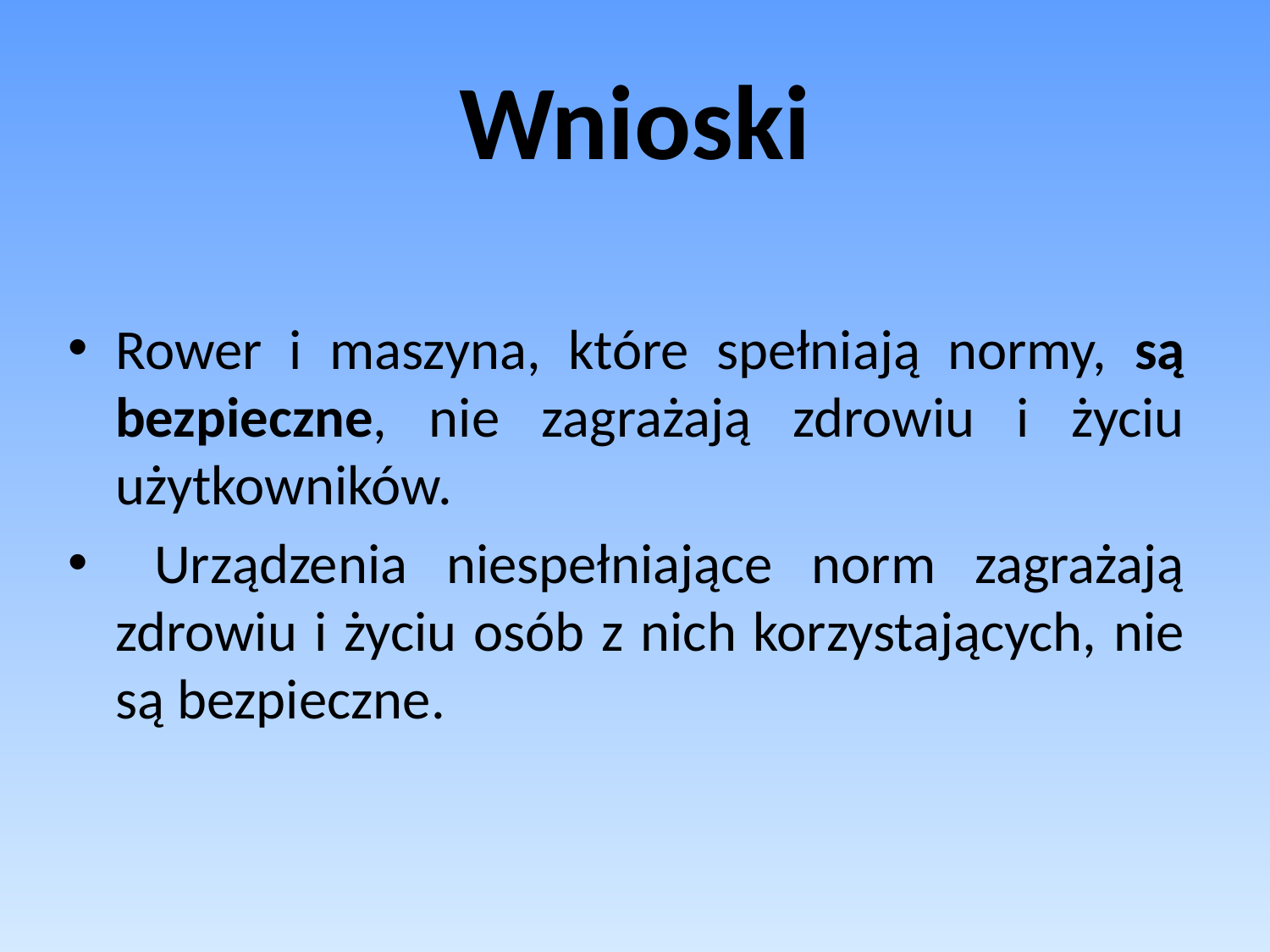

# Wnioski
Rower i maszyna, które spełniają normy, są bezpieczne, nie zagrażają zdrowiu i życiu użytkowników.
 Urządzenia niespełniające norm zagrażają zdrowiu i życiu osób z nich korzystających, nie są bezpieczne.